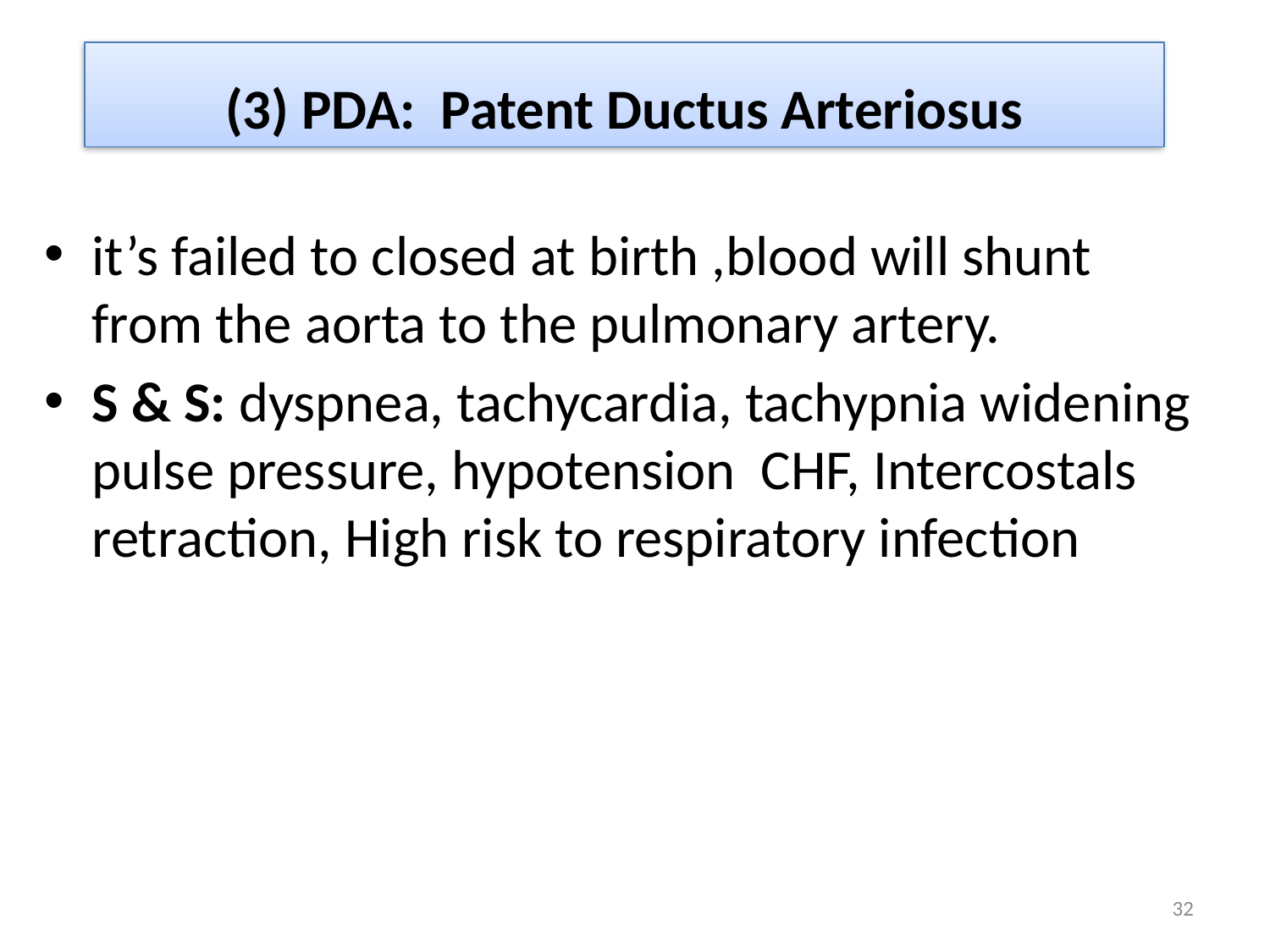

# (3) PDA:  Patent Ductus Arteriosus
it’s failed to closed at birth ,blood will shunt from the aorta to the pulmonary artery.
S & S: dyspnea, tachycardia, tachypnia widening pulse pressure, hypotension  CHF, Intercostals retraction, High risk to respiratory infection

32